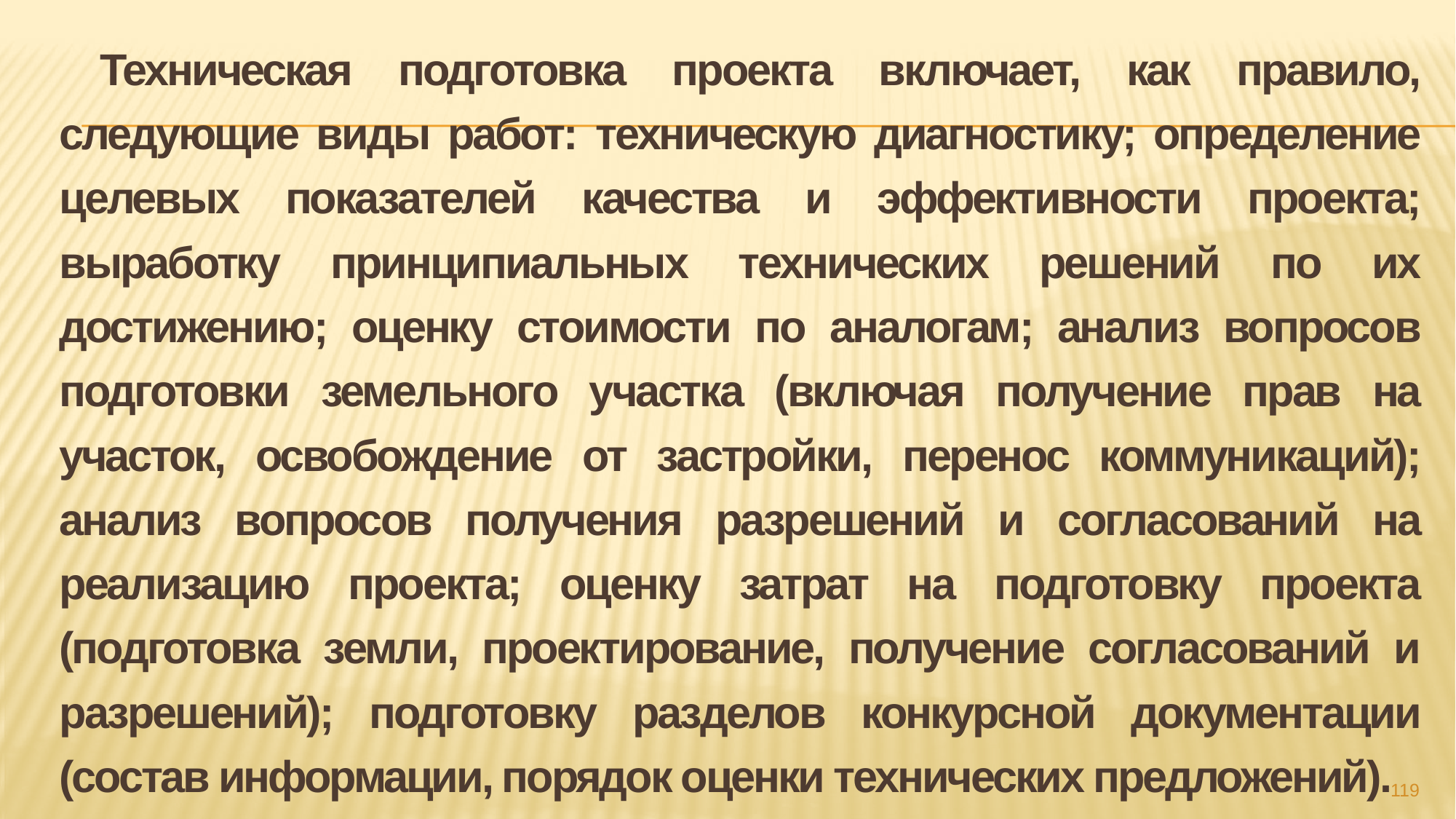

Техническая подготовка проекта включает, как правило, следующие виды работ: техническую диагностику; определение целевых показателей качества и эффективности проекта; выработку принципиальных технических решений по их достижению; оценку стоимости по аналогам; анализ вопросов подготовки земельного участка (включая получение прав на участок, освобождение от застройки, перенос коммуникаций); анализ вопросов получения разрешений и согласований на реализацию проекта; оценку затрат на подготовку проекта (подготовка земли, проектирование, получение согласований и разрешений); подготовку разделов конкурсной документации (состав информации, порядок оценки технических предложений).
#
119